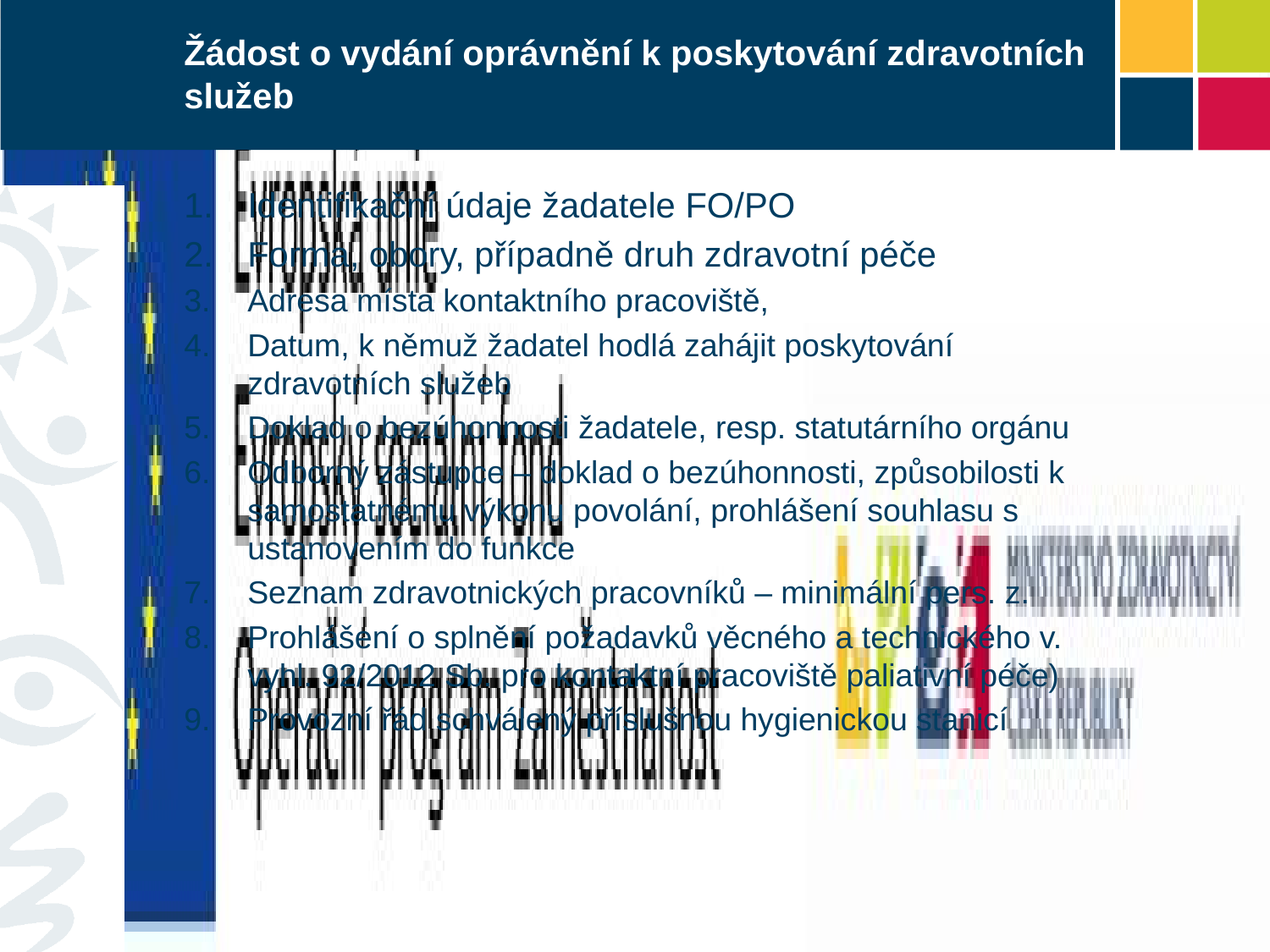

# Žádost o vydání oprávnění k poskytování zdravotních služeb
Identifikační údaje žadatele FO/PO
Forma, obory, případně druh zdravotní péče
Adresa místa kontaktního pracoviště,
Datum, k němuž žadatel hodlá zahájit poskytování zdravotních služeb
Doklad o bezúhonnosti žadatele, resp. statutárního orgánu
Odborný zástupce – doklad o bezúhonnosti, způsobilosti k samostatnému výkonu povolání, prohlášení souhlasu s ustanovením do funkce
Seznam zdravotnických pracovníků – minimální pers. z.
Prohlášení o splnění požadavků věcného a technického v. vyhl. 92/2012 Sb. pro kontaktní pracoviště paliativní péče)
Provozní řád schválený příslušnou hygienickou stanicí